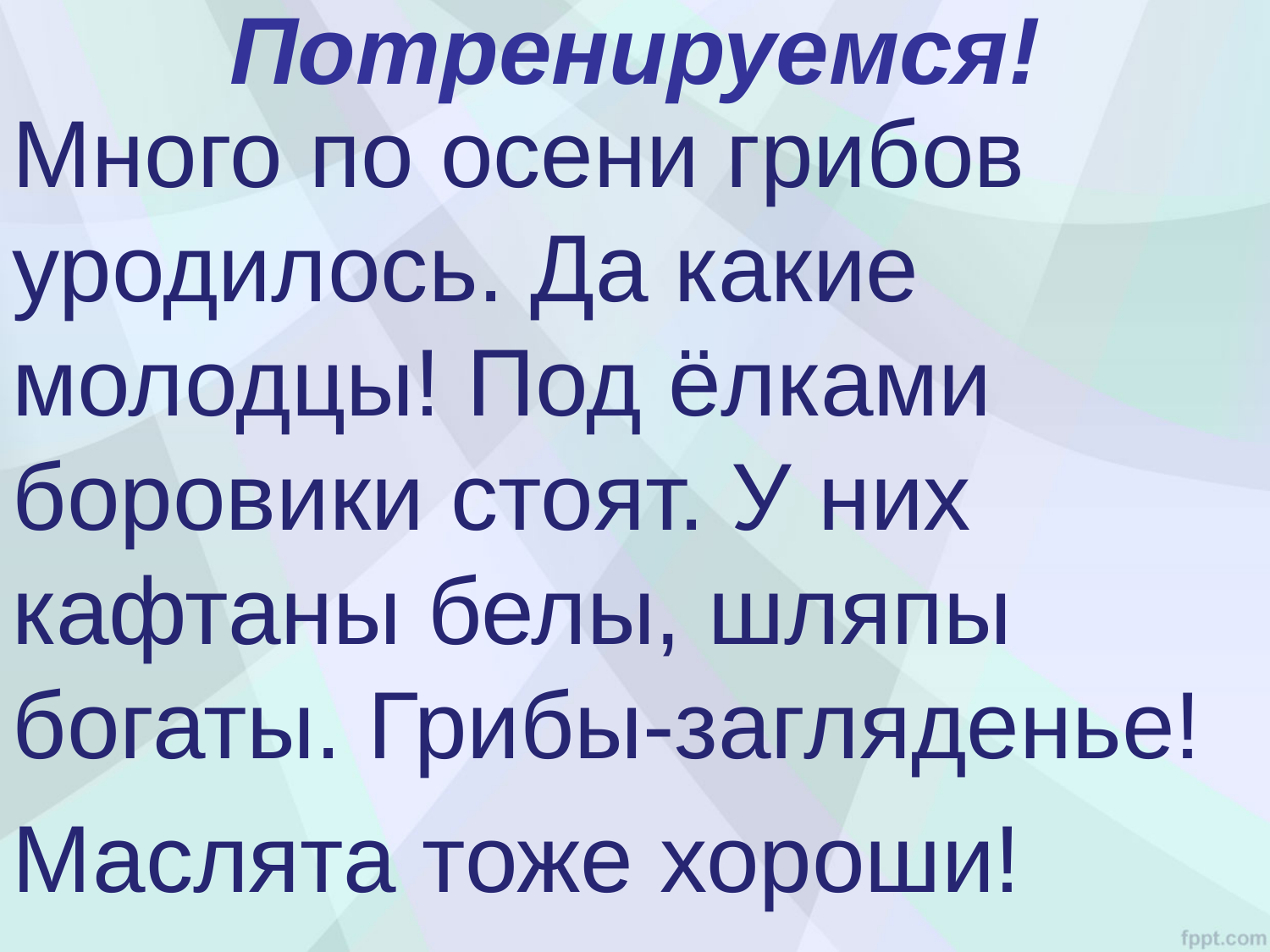

# Потренируемся!
Много по осени грибов уродилось. Да какие молодцы! Под ёлками боровики стоят. У них кафтаны белы, шляпы богаты. Грибы-загляденье!
Маслята тоже хороши!